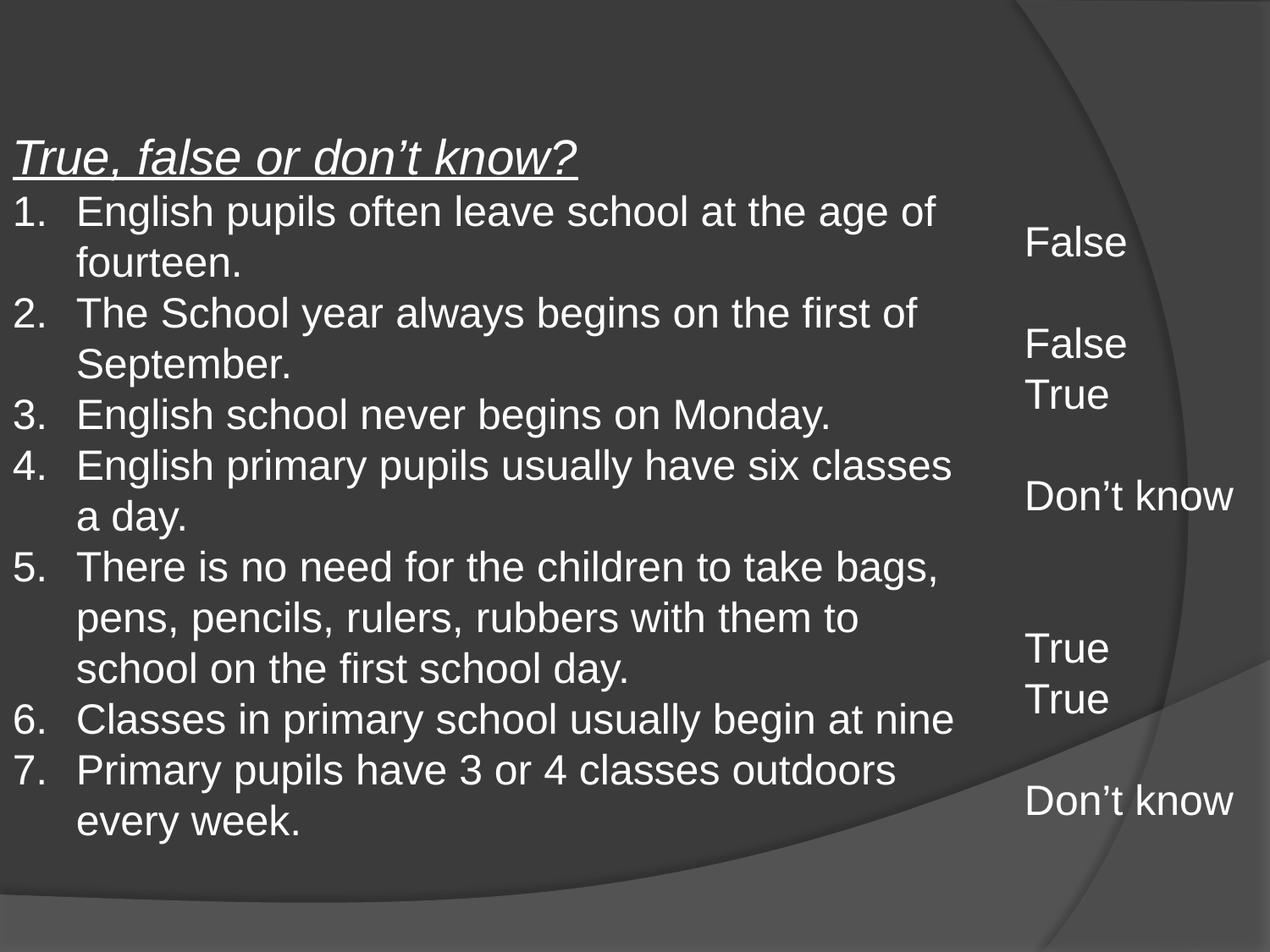

True, false or don’t know?
English pupils often leave school at the age of fourteen.
The School year always begins on the first of September.
English school never begins on Monday.
English primary pupils usually have six classes a day.
There is no need for the children to take bags, pens, pencils, rulers, rubbers with them to school on the first school day.
Classes in primary school usually begin at nine
Primary pupils have 3 or 4 classes outdoors every week.
False

False
True

Don’t know

True
True

Don’t know